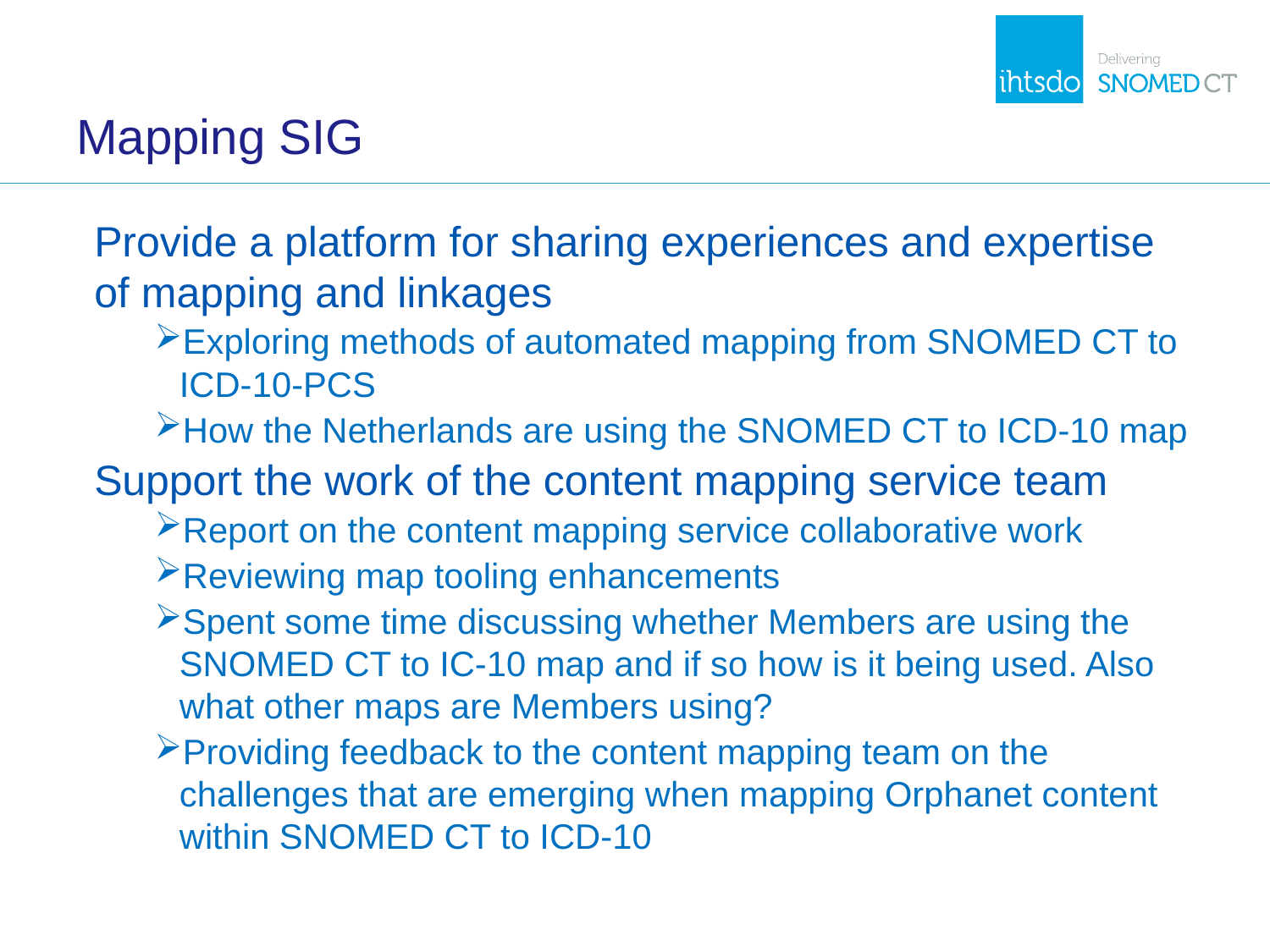

# Mapping SIG
Provide a platform for sharing experiences and expertise of mapping and linkages
Exploring methods of automated mapping from SNOMED CT to ICD-10-PCS
How the Netherlands are using the SNOMED CT to ICD-10 map
Support the work of the content mapping service team
Report on the content mapping service collaborative work
Reviewing map tooling enhancements
Spent some time discussing whether Members are using the SNOMED CT to IC-10 map and if so how is it being used. Also what other maps are Members using?
Providing feedback to the content mapping team on the challenges that are emerging when mapping Orphanet content within SNOMED CT to ICD-10